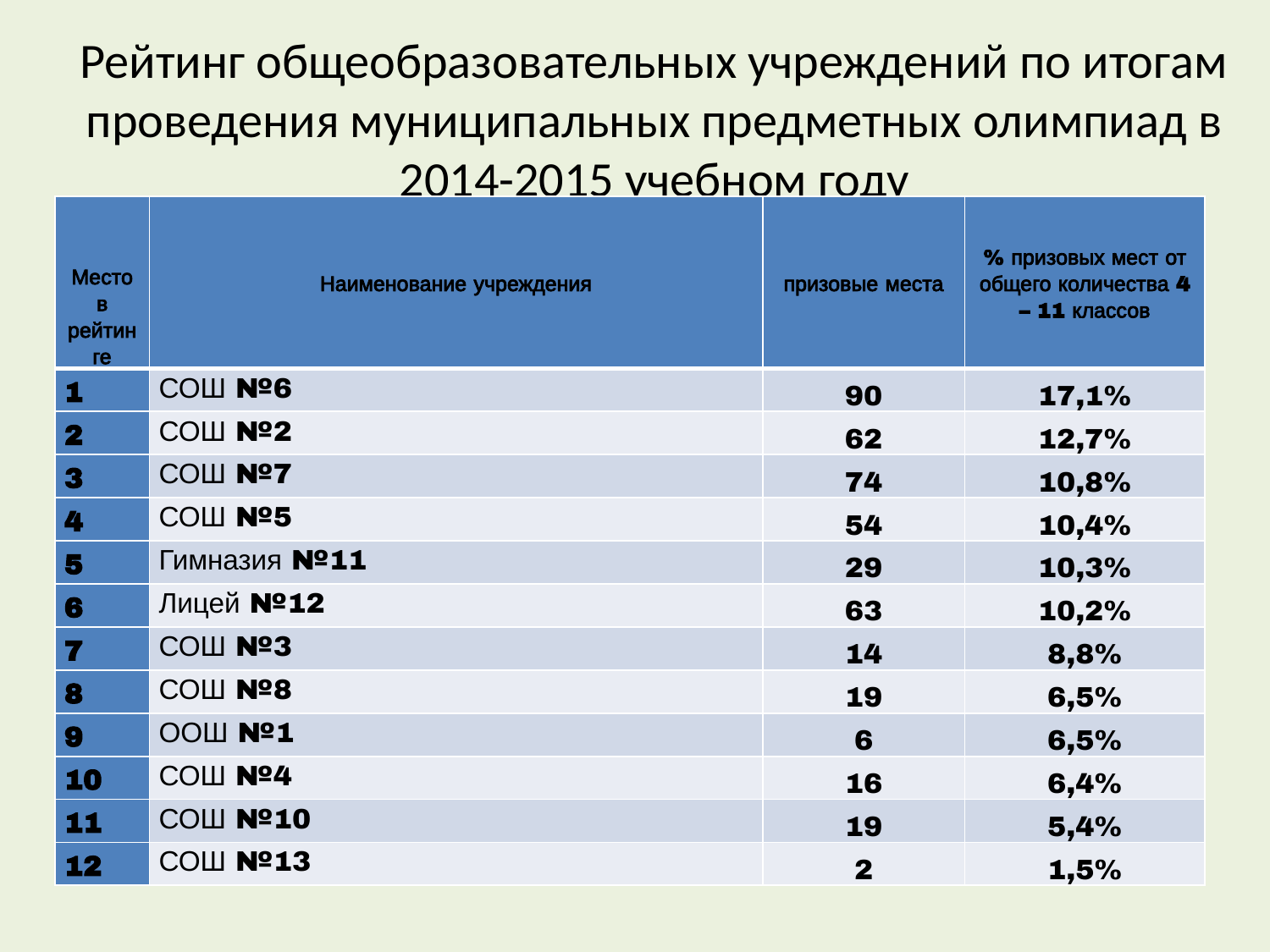

# Рейтинг общеобразовательных учреждений по итогам проведения муниципальных предметных олимпиад в 2014-2015 учебном году
| Место в рейтинге | Наименование учреждения | призовые места | % призовых мест от общего количества 4 – 11 классов |
| --- | --- | --- | --- |
| 1 | СОШ №6 | 90 | 17,1% |
| 2 | СОШ №2 | 62 | 12,7% |
| 3 | СОШ №7 | 74 | 10,8% |
| 4 | СОШ №5 | 54 | 10,4% |
| 5 | Гимназия №11 | 29 | 10,3% |
| 6 | Лицей №12 | 63 | 10,2% |
| 7 | СОШ №3 | 14 | 8,8% |
| 8 | СОШ №8 | 19 | 6,5% |
| 9 | ООШ №1 | 6 | 6,5% |
| 10 | СОШ №4 | 16 | 6,4% |
| 11 | СОШ №10 | 19 | 5,4% |
| 12 | СОШ №13 | 2 | 1,5% |